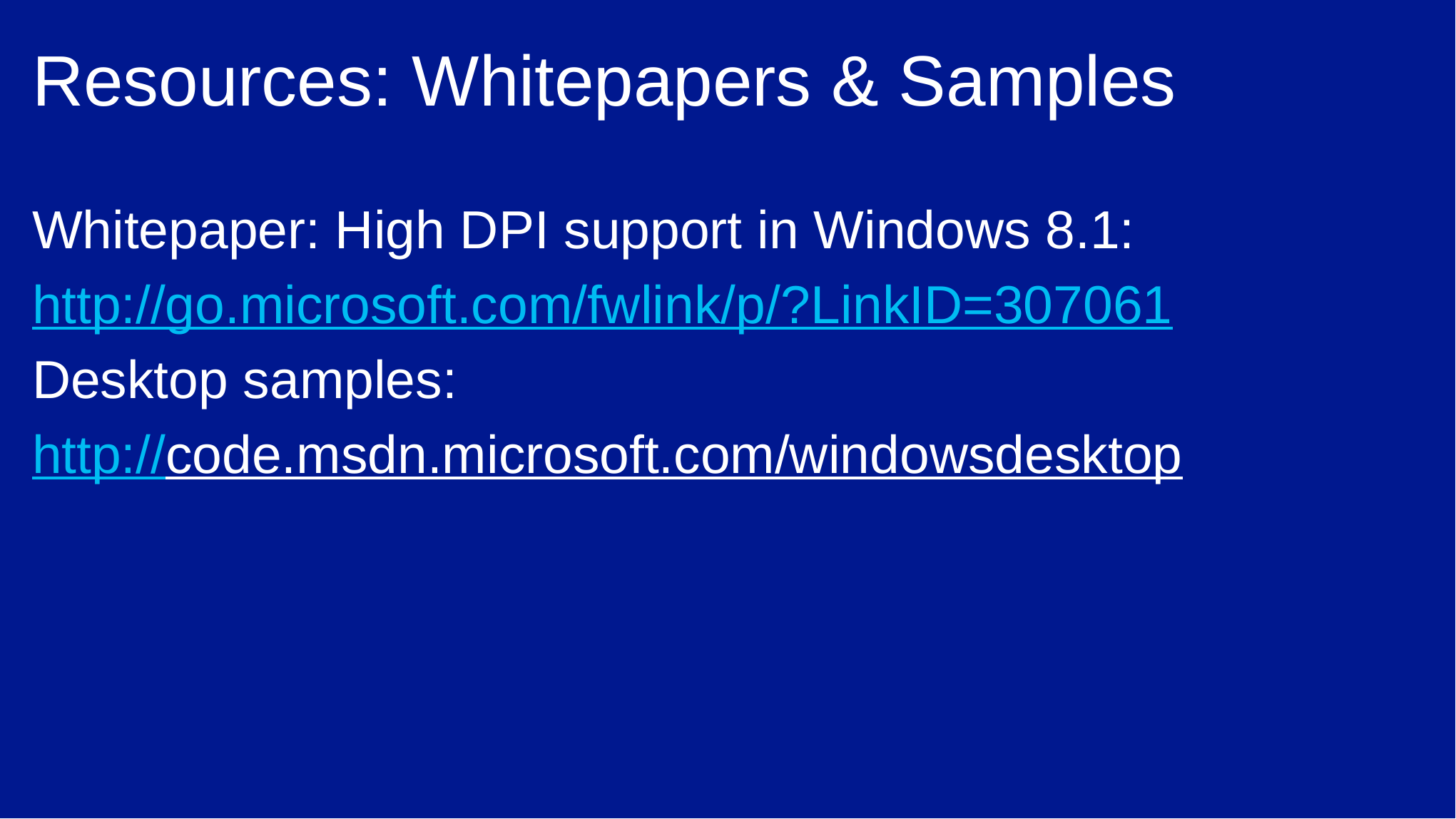

# Resources: Whitepapers & Samples
Whitepaper: High DPI support in Windows 8.1:
http://go.microsoft.com/fwlink/p/?LinkID=307061
Desktop samples:
http://code.msdn.microsoft.com/windowsdesktop